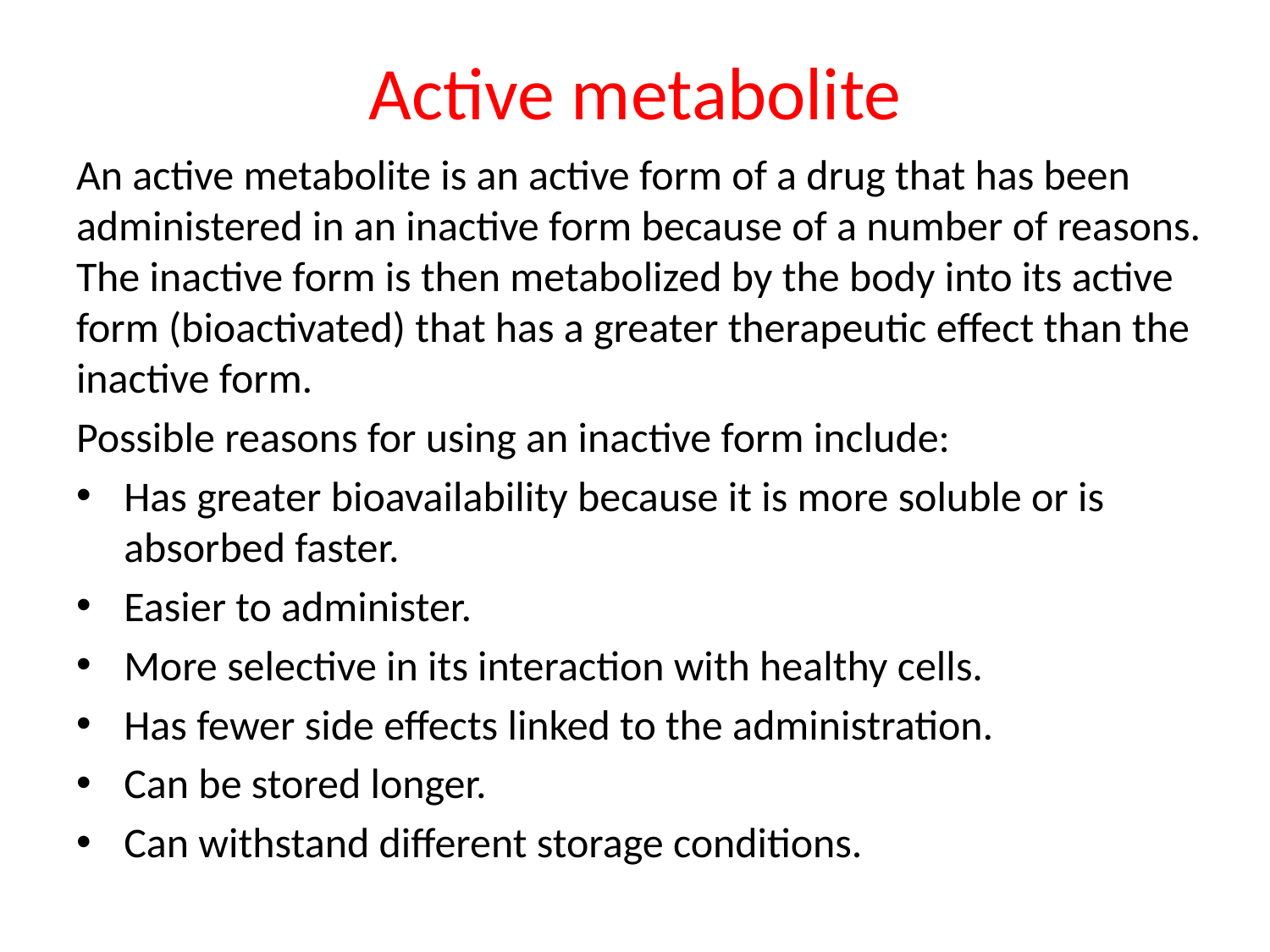

# Active metabolite
An active metabolite is an active form of a drug that has been administered in an inactive form because of a number of reasons. The inactive form is then metabolized by the body into its active form (bioactivated) that has a greater therapeutic effect than the inactive form.
Possible reasons for using an inactive form include:
Has greater bioavailability because it is more soluble or is absorbed faster.
Easier to administer.
More selective in its interaction with healthy cells.
Has fewer side effects linked to the administration.
Can be stored longer.
Can withstand different storage conditions.